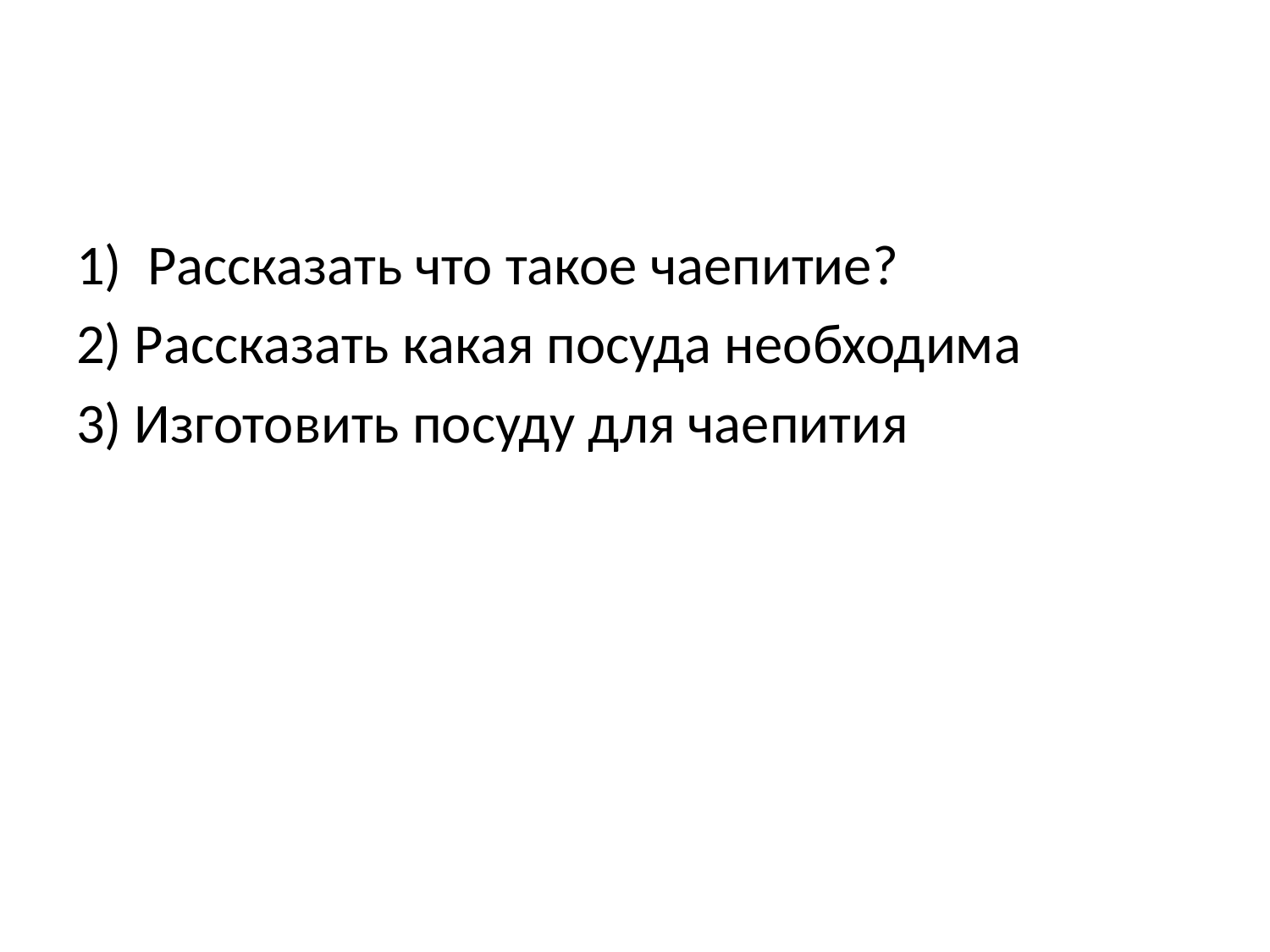

#
Рассказать что такое чаепитие?
2) Рассказать какая посуда необходима
3) Изготовить посуду для чаепития